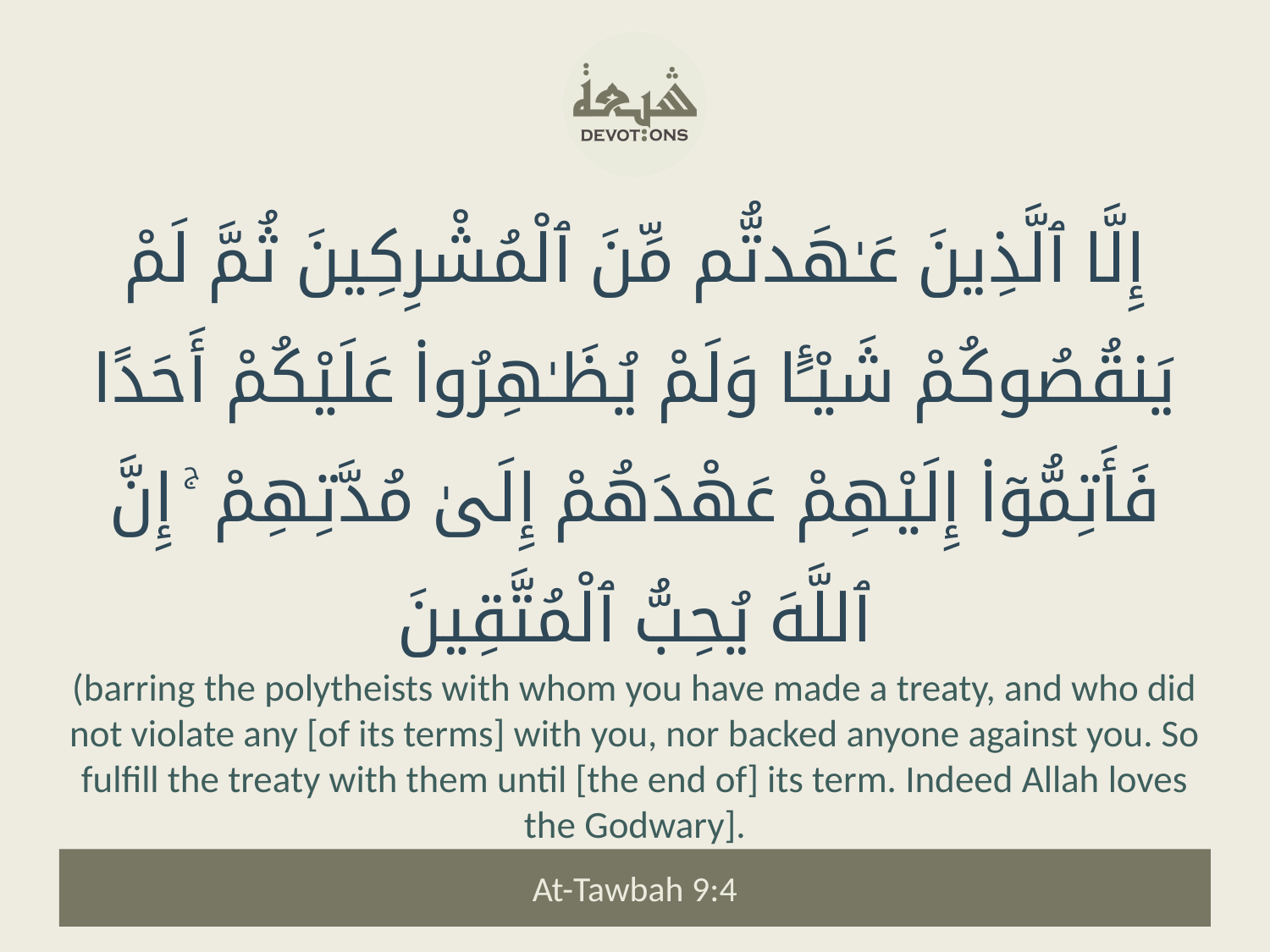

إِلَّا ٱلَّذِينَ عَـٰهَدتُّم مِّنَ ٱلْمُشْرِكِينَ ثُمَّ لَمْ يَنقُصُوكُمْ شَيْـًٔا وَلَمْ يُظَـٰهِرُوا۟ عَلَيْكُمْ أَحَدًا فَأَتِمُّوٓا۟ إِلَيْهِمْ عَهْدَهُمْ إِلَىٰ مُدَّتِهِمْ ۚ إِنَّ ٱللَّهَ يُحِبُّ ٱلْمُتَّقِينَ
(barring the polytheists with whom you have made a treaty, and who did not violate any [of its terms] with you, nor backed anyone against you. So fulfill the treaty with them until [the end of] its term. Indeed Allah loves the Godwary].
At-Tawbah 9:4